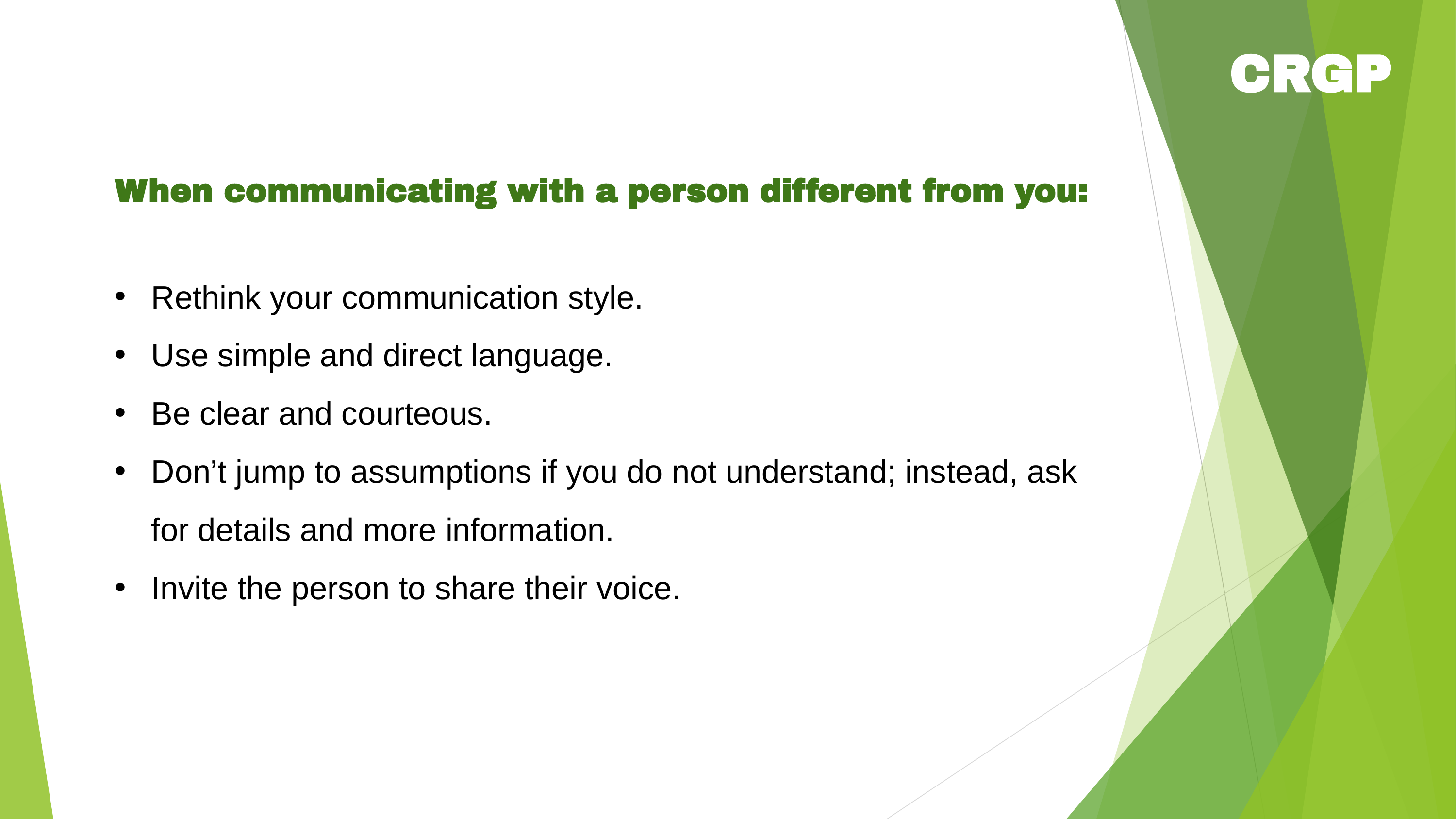

CRGP
When communicating with a person different from you:
Rethink your communication style.
Use simple and direct language.
Be clear and courteous.
Don’t jump to assumptions if you do not understand; instead, ask for details and more information.
Invite the person to share their voice.